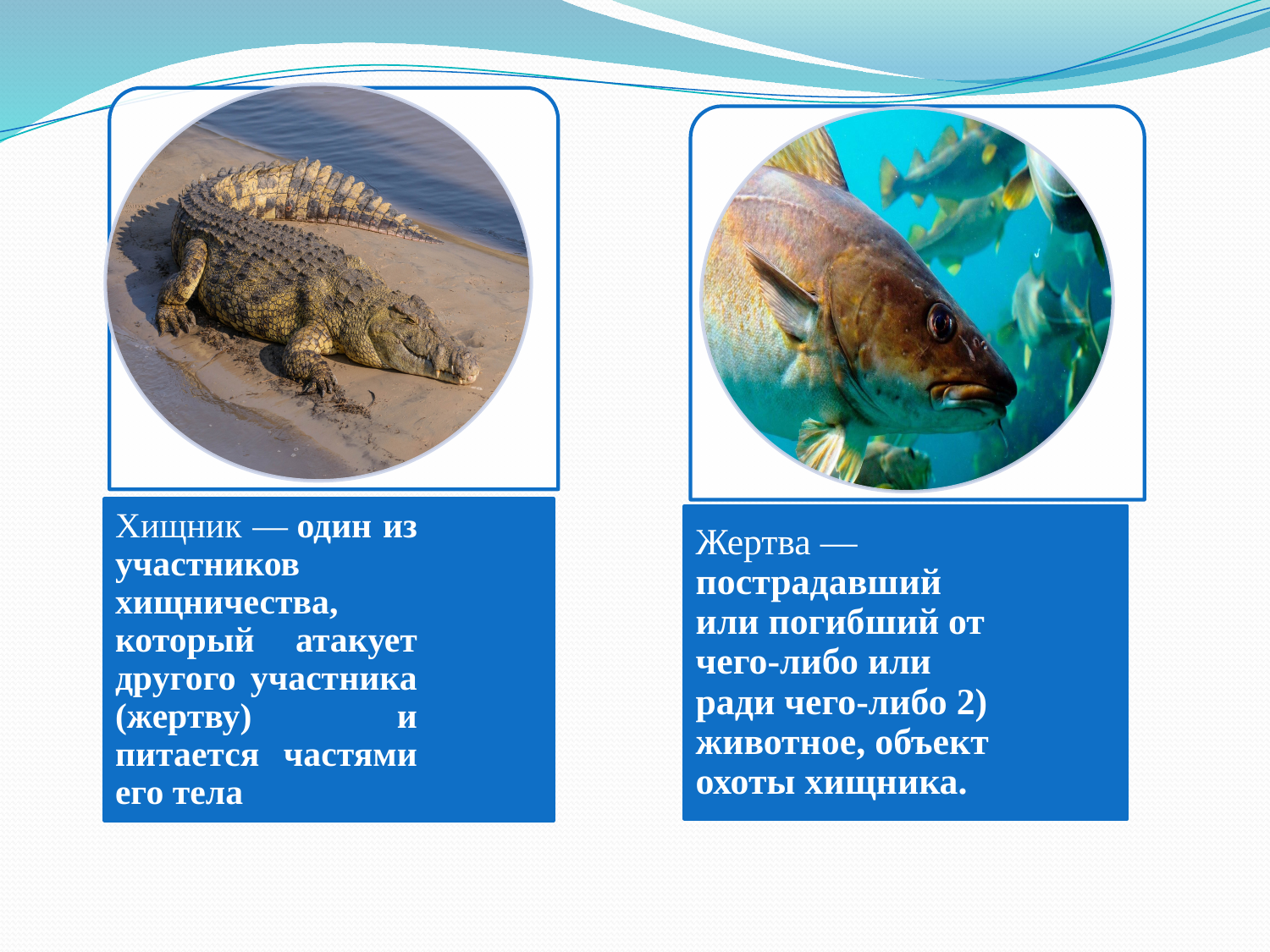

Хищник — один из участников хищничества, который атакует другого участника (жертву) и питается частями его тела
Жертва — пострадавший или погибший от чего-либо или ради чего-либо 2) животное, объект охоты хищника.